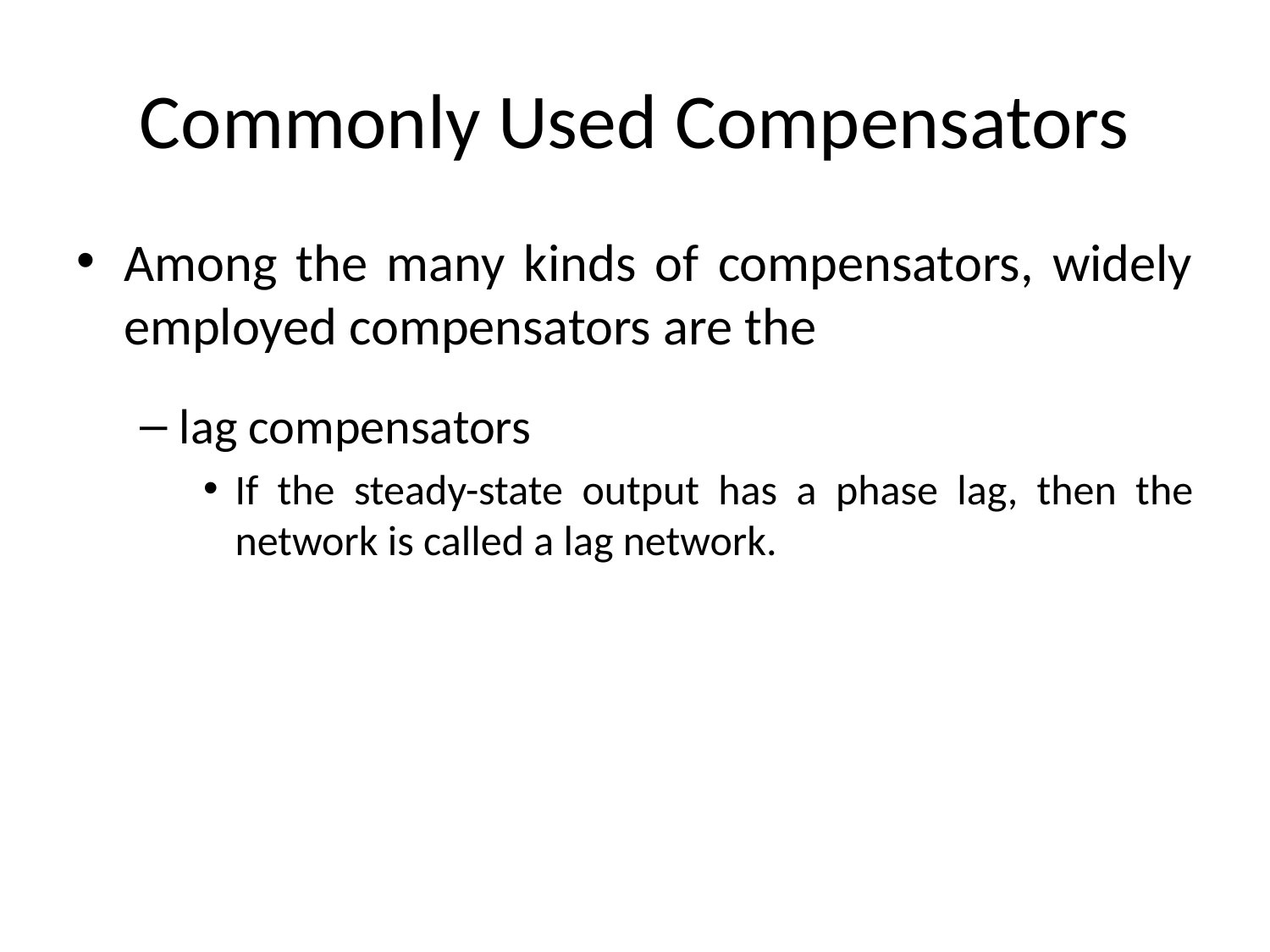

# Commonly Used Compensators
Among the many kinds of compensators, widely employed compensators are the
lag compensators
If the steady-state output has a phase lag, then the network is called a lag network.